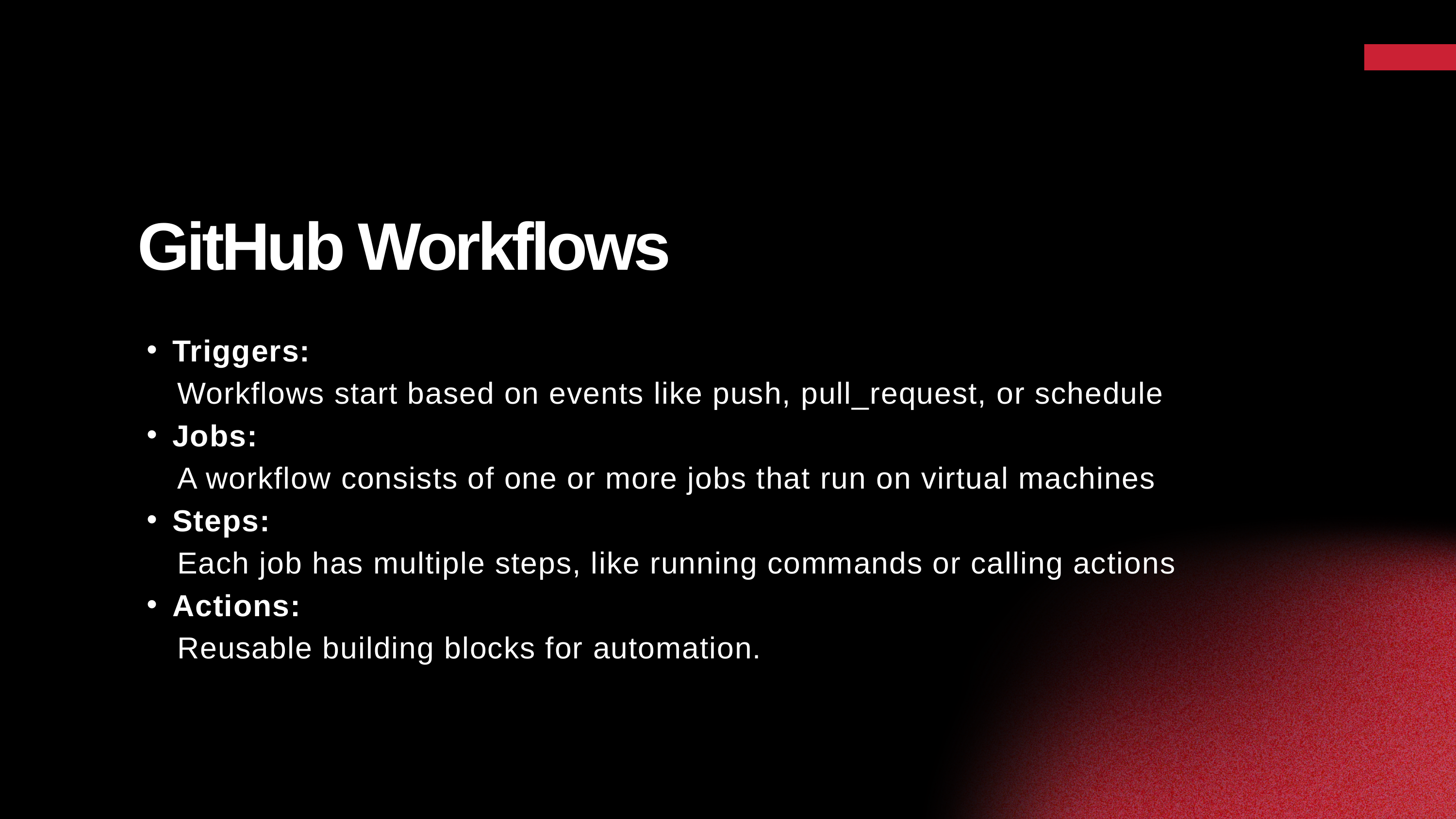

GitHub Workflows
Triggers:
      Workflows start based on events like push, pull_request, or schedule
Jobs:
      A workflow consists of one or more jobs that run on virtual machines
Steps:
      Each job has multiple steps, like running commands or calling actions
Actions:
      Reusable building blocks for automation.